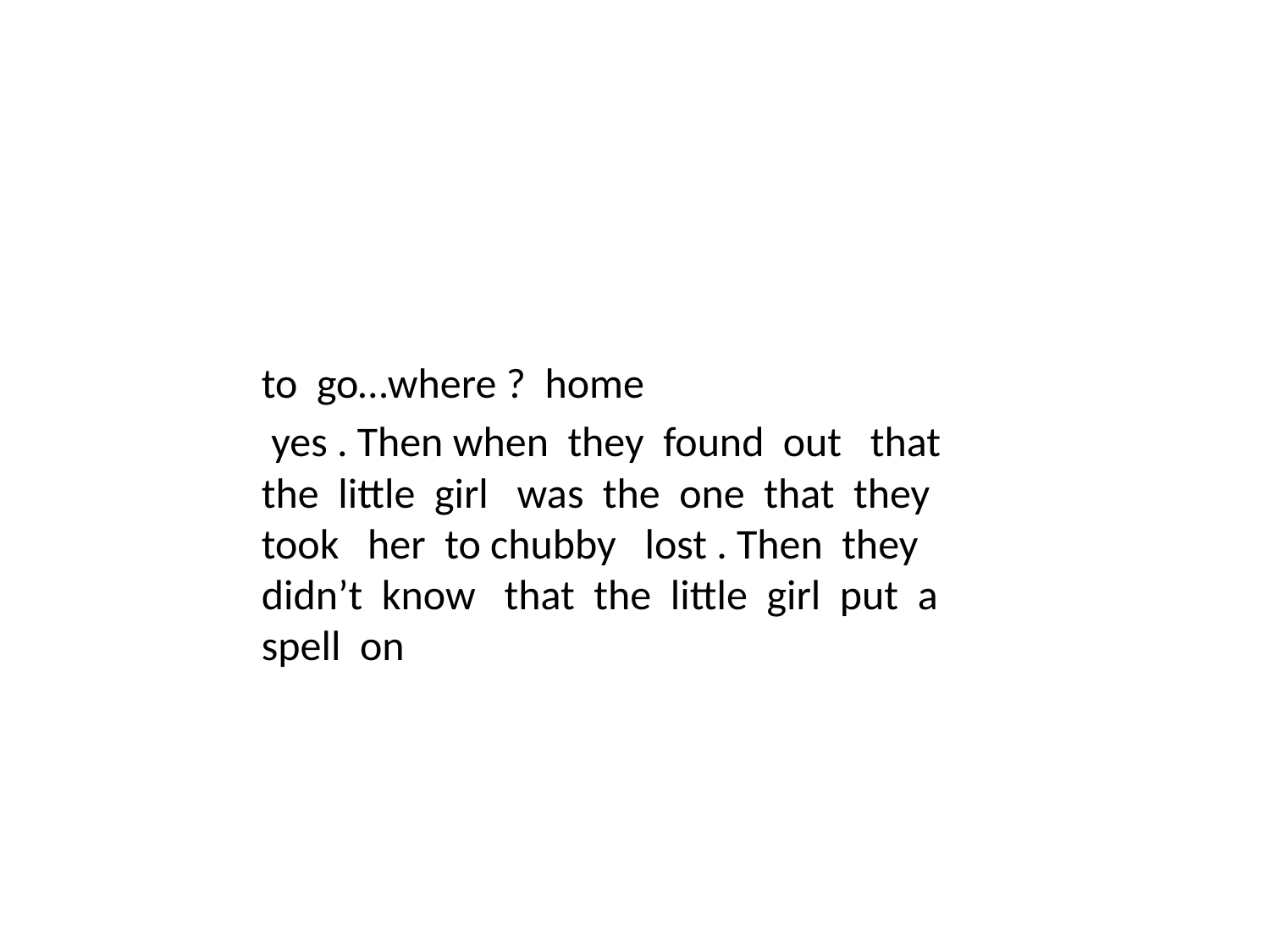

to  go…where ?  home
 yes . Then when  they  found  out   that  the  little  girl   was  the  one  that  they   took   her  to chubby   lost . Then  they  didn’t  know   that  the  little  girl  put  a  spell  on